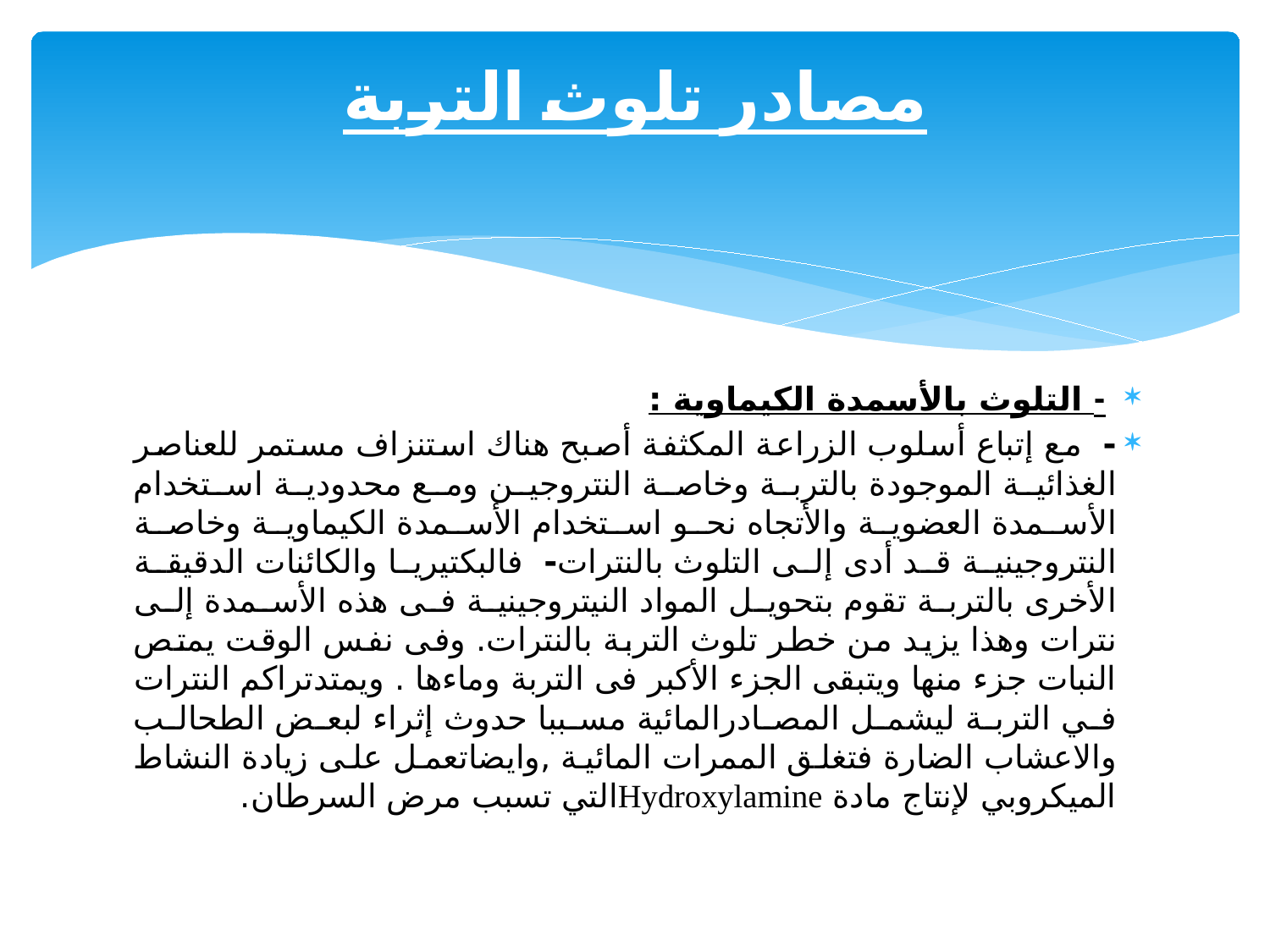

# مصادر تلوث التربة
- التلوث بالأسمدة الكيماوية :
−  مع إتباع أسلوب الزراعة المكثفة أصبح هناك استنزاف مستمر للعناصر الغذائية الموجودة بالتربة وخاصة النتروجين ومع محدودية استخدام الأسمدة العضوية والأتجاه نحو استخدام الأسمدة الكيماوية وخاصة النتروجينية قد أدى إلى التلوث بالنترات−  فالبكتيريا والكائنات الدقيقة الأخرى بالتربة تقوم بتحويل المواد النيتروجينية فى هذه الأسمدة إلى نترات وهذا يزيد من خطر تلوث التربة بالنترات. وفى نفس الوقت يمتص النبات جزء منها ويتبقى الجزء الأكبر فى التربة وماءها . ويمتدتراكم النترات في التربة ليشمل المصادرالمائية مسببا حدوث إثراء لبعض الطحالب والاعشاب الضارة فتغلق الممرات المائية ,وايضاتعمل على زيادة النشاط الميكروبي لإنتاج مادة Hydroxylamineالتي تسبب مرض السرطان.